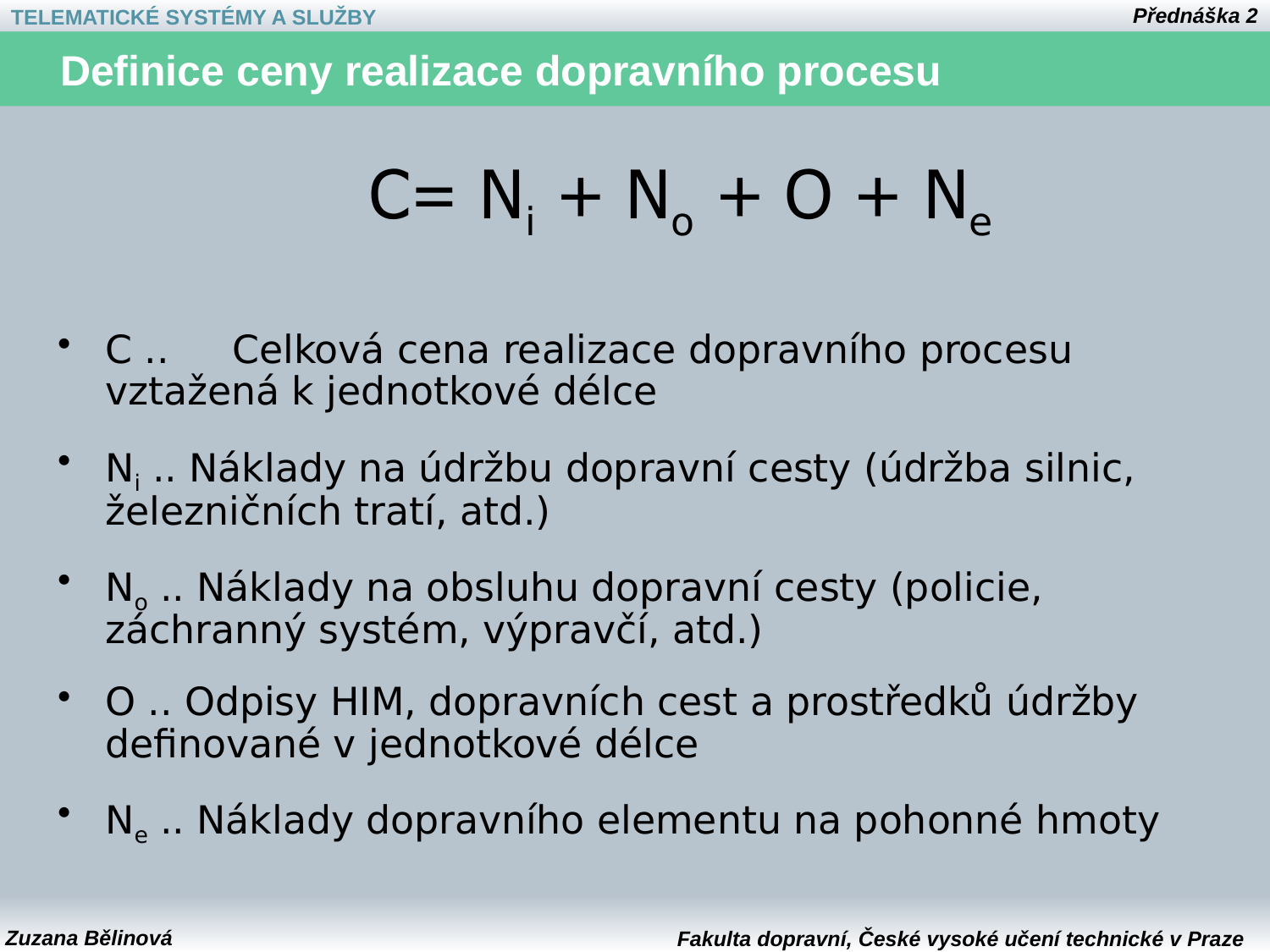

# Definice ceny realizace dopravního procesu
	C= Ni + No + O + Ne

C ..	Celková cena realizace dopravního procesu vztažená k jednotkové délce
Ni .. Náklady na údržbu dopravní cesty (údržba silnic, železničních tratí, atd.)
No .. Náklady na obsluhu dopravní cesty (policie, záchranný systém, výpravčí, atd.)
O .. Odpisy HIM, dopravních cest a prostředků údržby definované v jednotkové délce
Ne .. Náklady dopravního elementu na pohonné hmoty